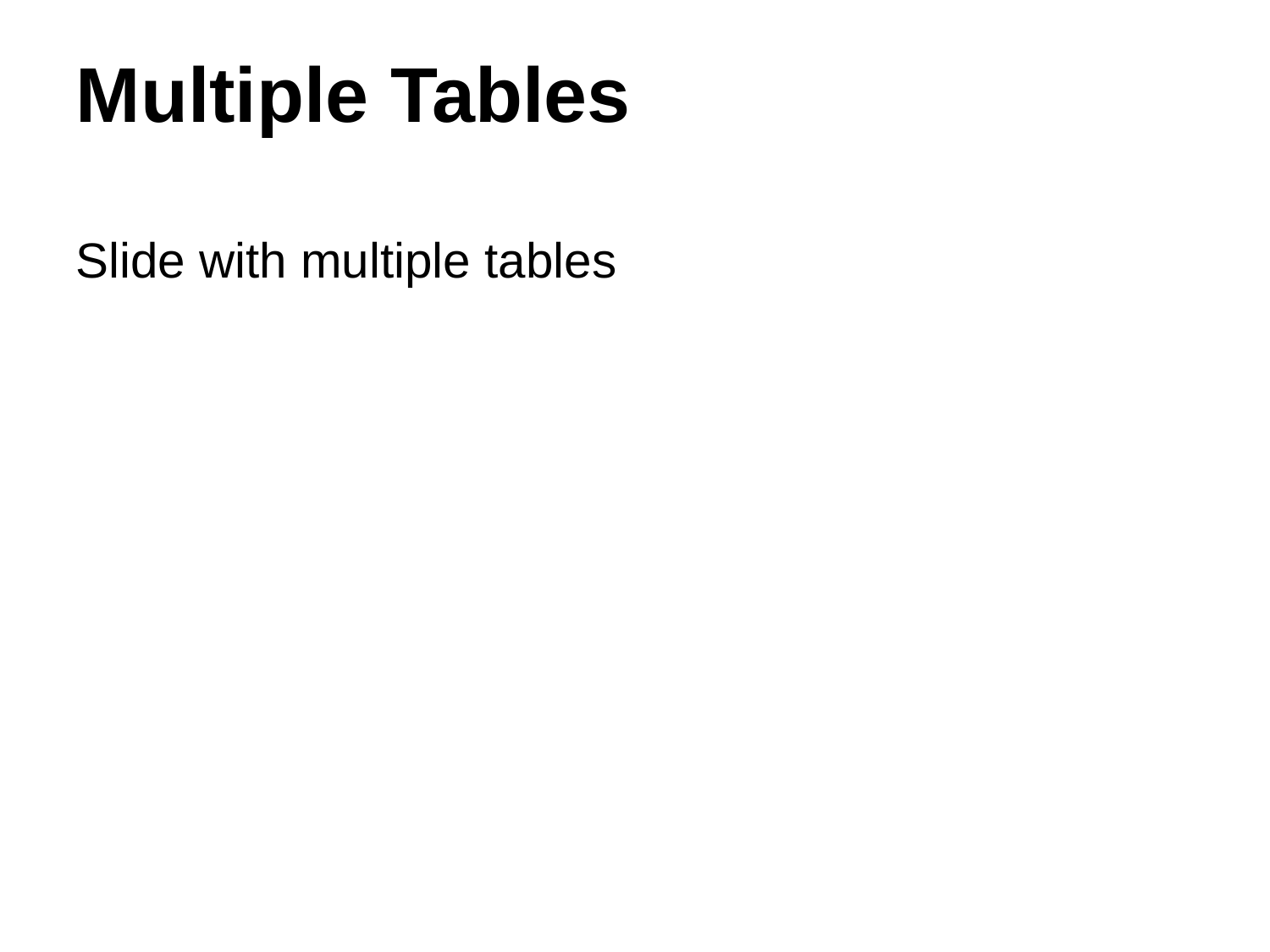

# Multiple Tables
Slide with multiple tables